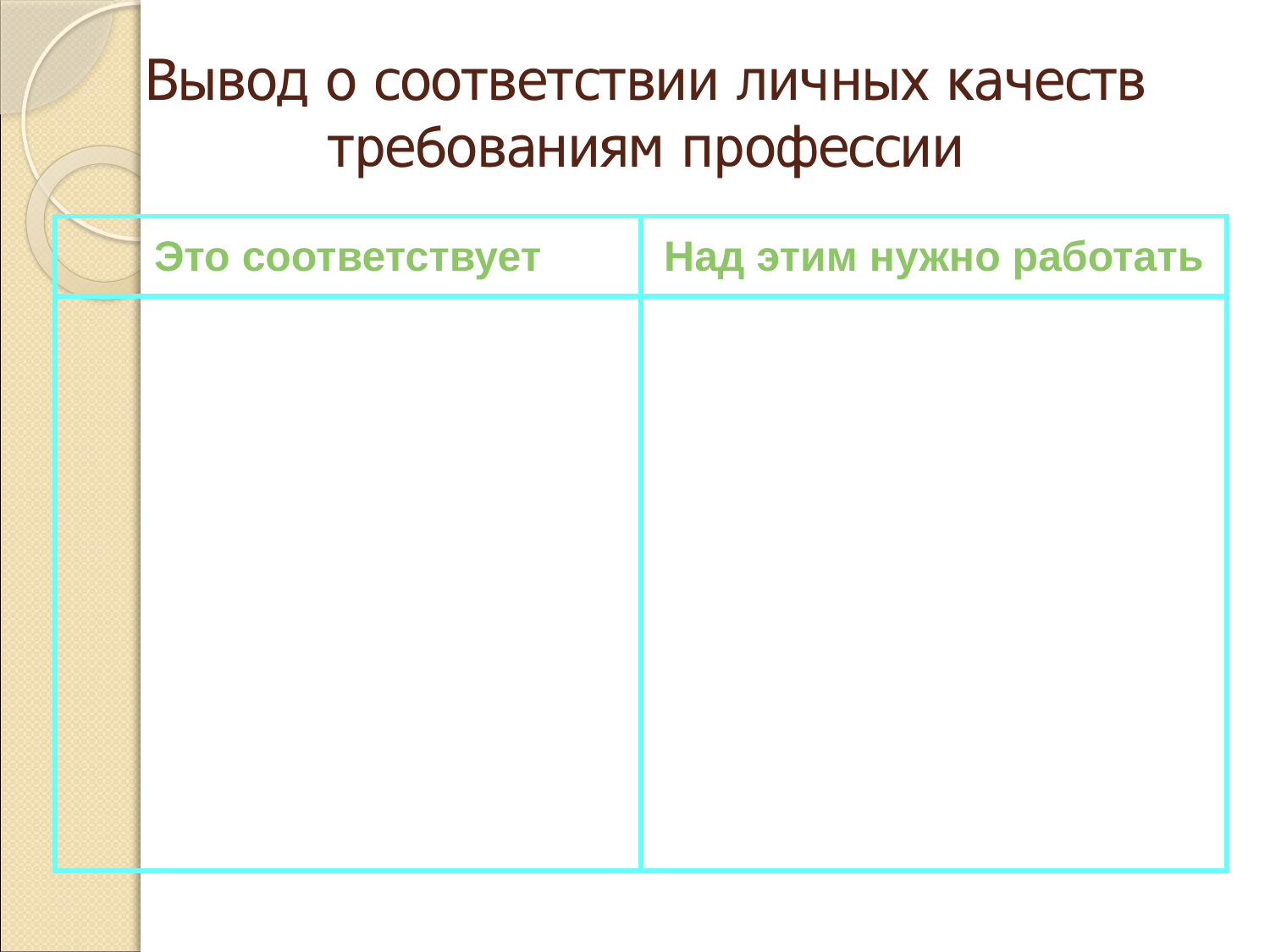

# Вывод о соответствии личных качеств требованиям профессии
| Это соответствует | Над этим нужно работать |
| --- | --- |
|  |  |